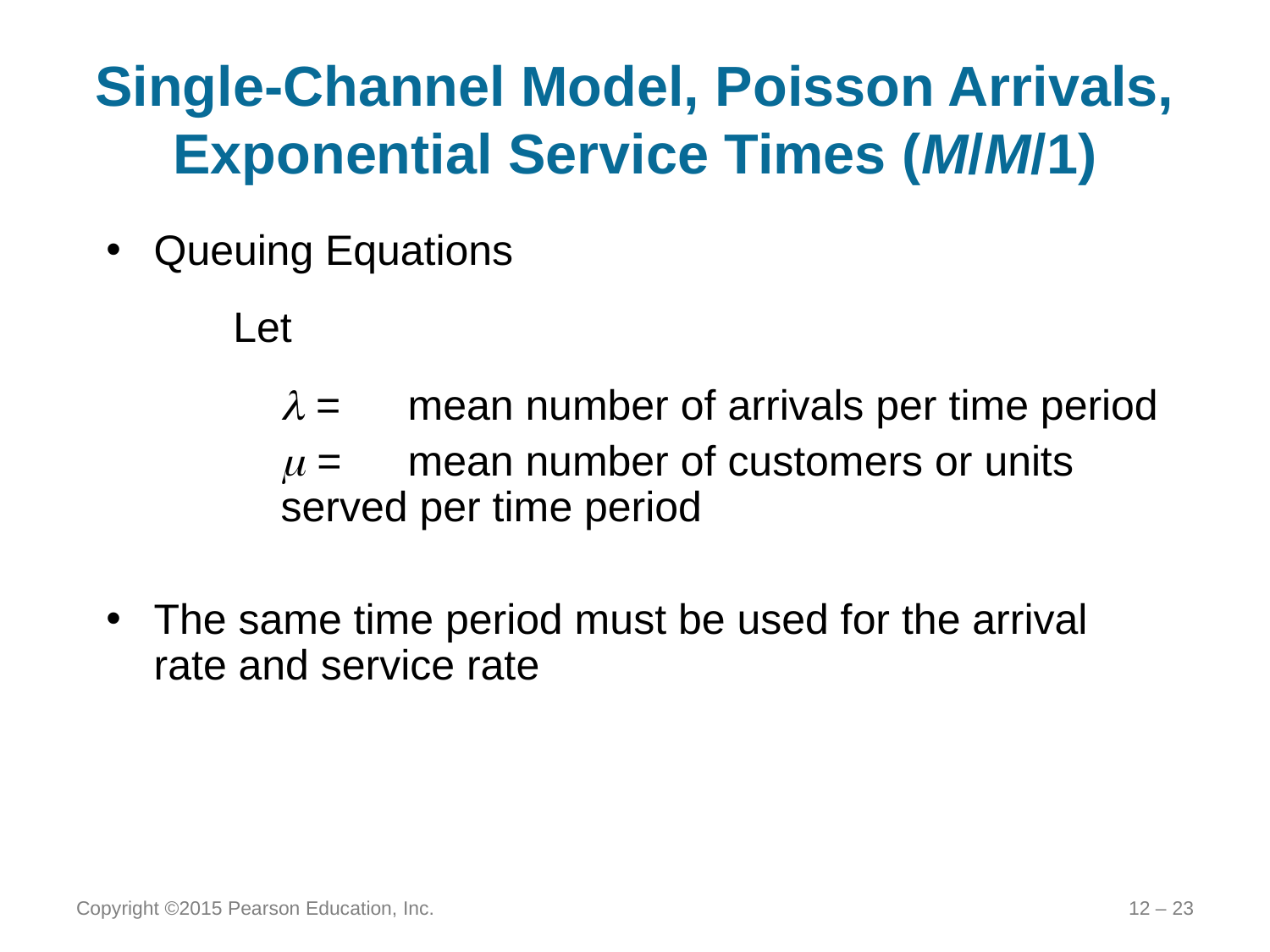

# Single-Channel Model, Poisson Arrivals, Exponential Service Times (M/M/1)
Queuing Equations
	Let
	λ =	mean number of arrivals per time period
	μ =	mean number of customers or units served per time period

The same time period must be used for the arrival rate and service rate
Copyright ©2015 Pearson Education, Inc.
12 – 23